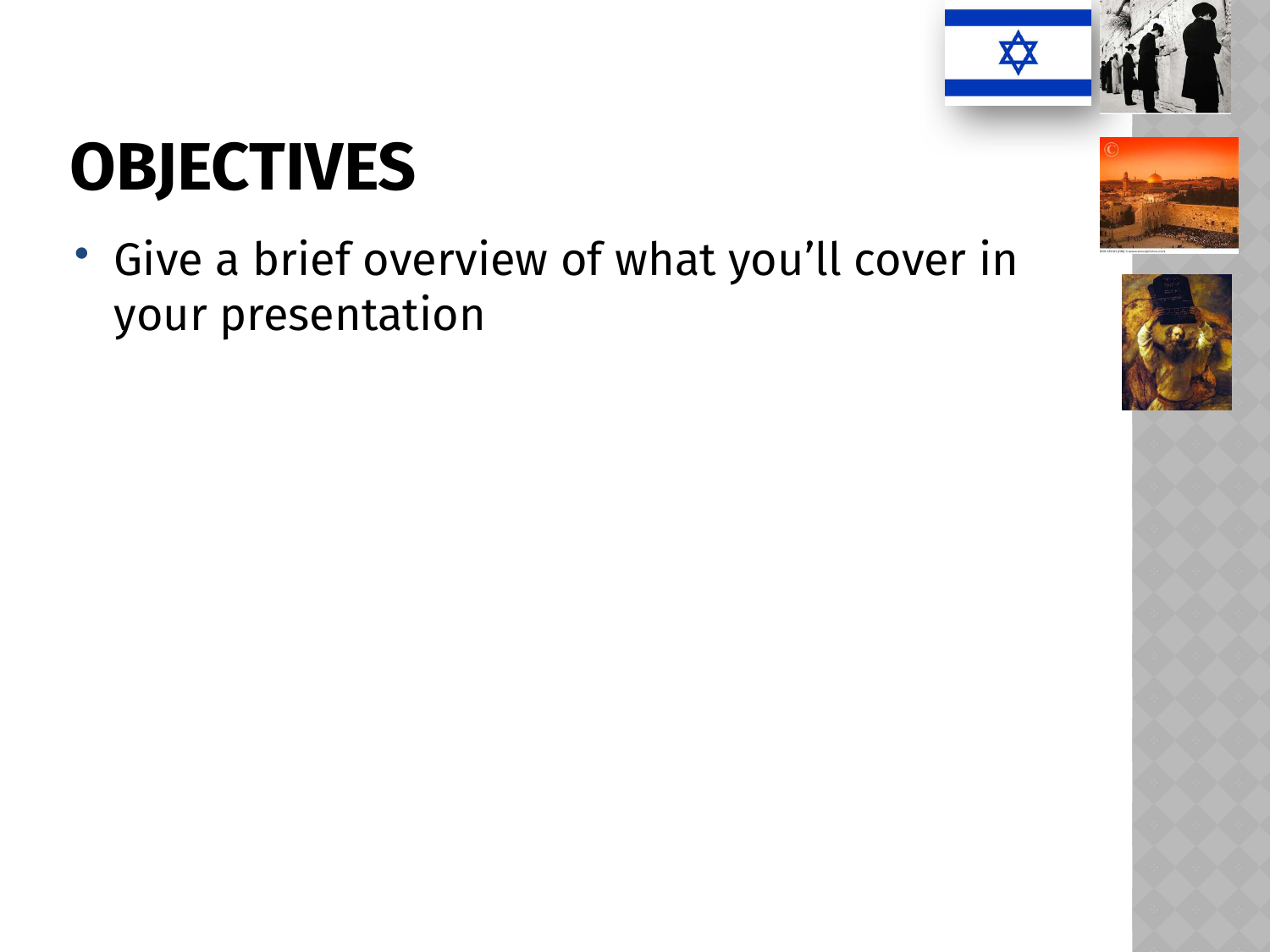

# Objectives
Give a brief overview of what you’ll cover in your presentation